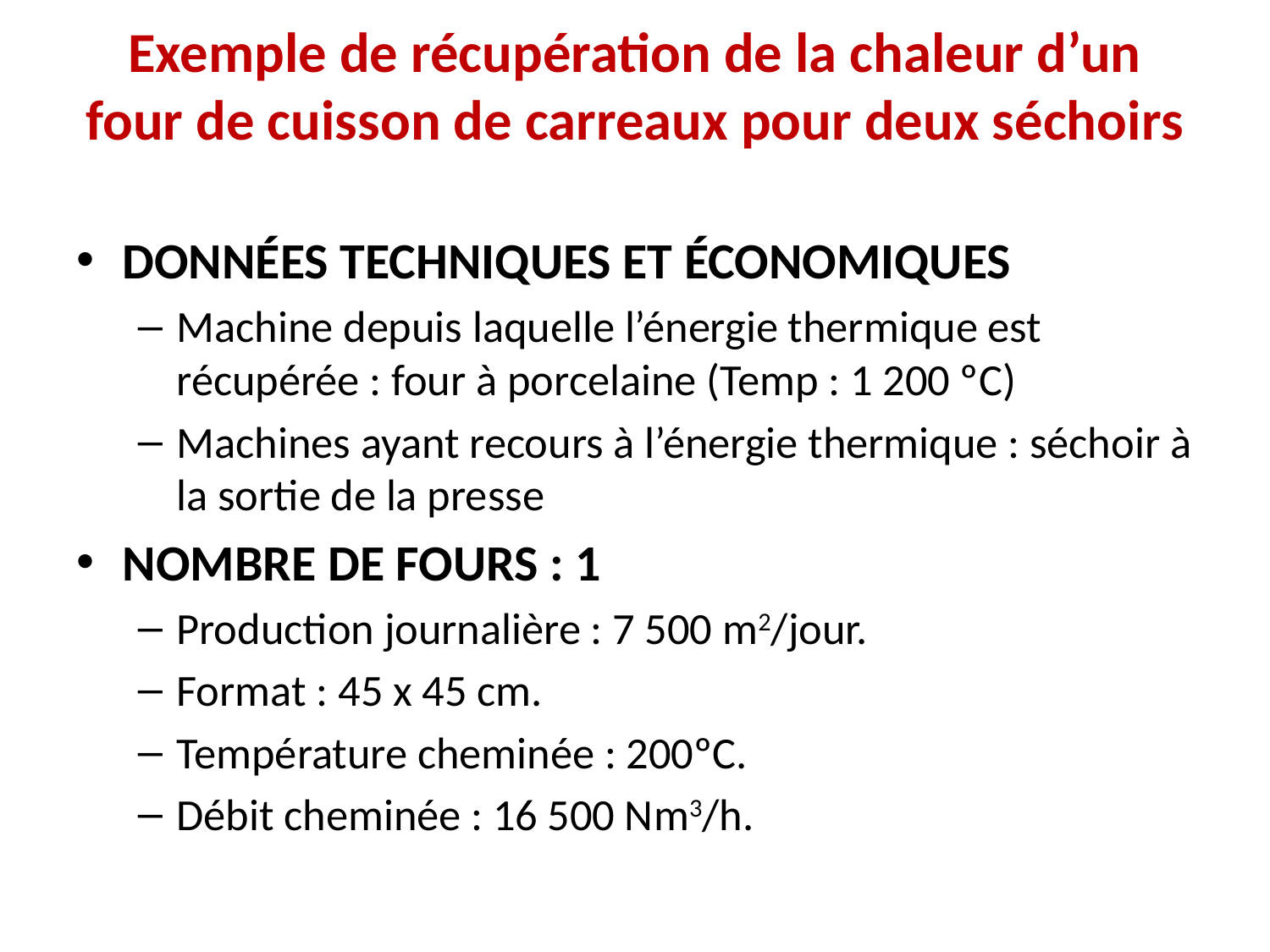

# Exemple de récupération de la chaleur d’un four de cuisson de carreaux pour deux séchoirs
DONNÉES TECHNIQUES ET ÉCONOMIQUES
Machine depuis laquelle l’énergie thermique est récupérée : four à porcelaine (Temp : 1 200 ºC)
Machines ayant recours à l’énergie thermique : séchoir à la sortie de la presse
NOMBRE DE FOURS : 1
Production journalière : 7 500 m2/jour.
Format : 45 x 45 cm.
Température cheminée : 200ºC.
Débit cheminée : 16 500 Nm3/h.